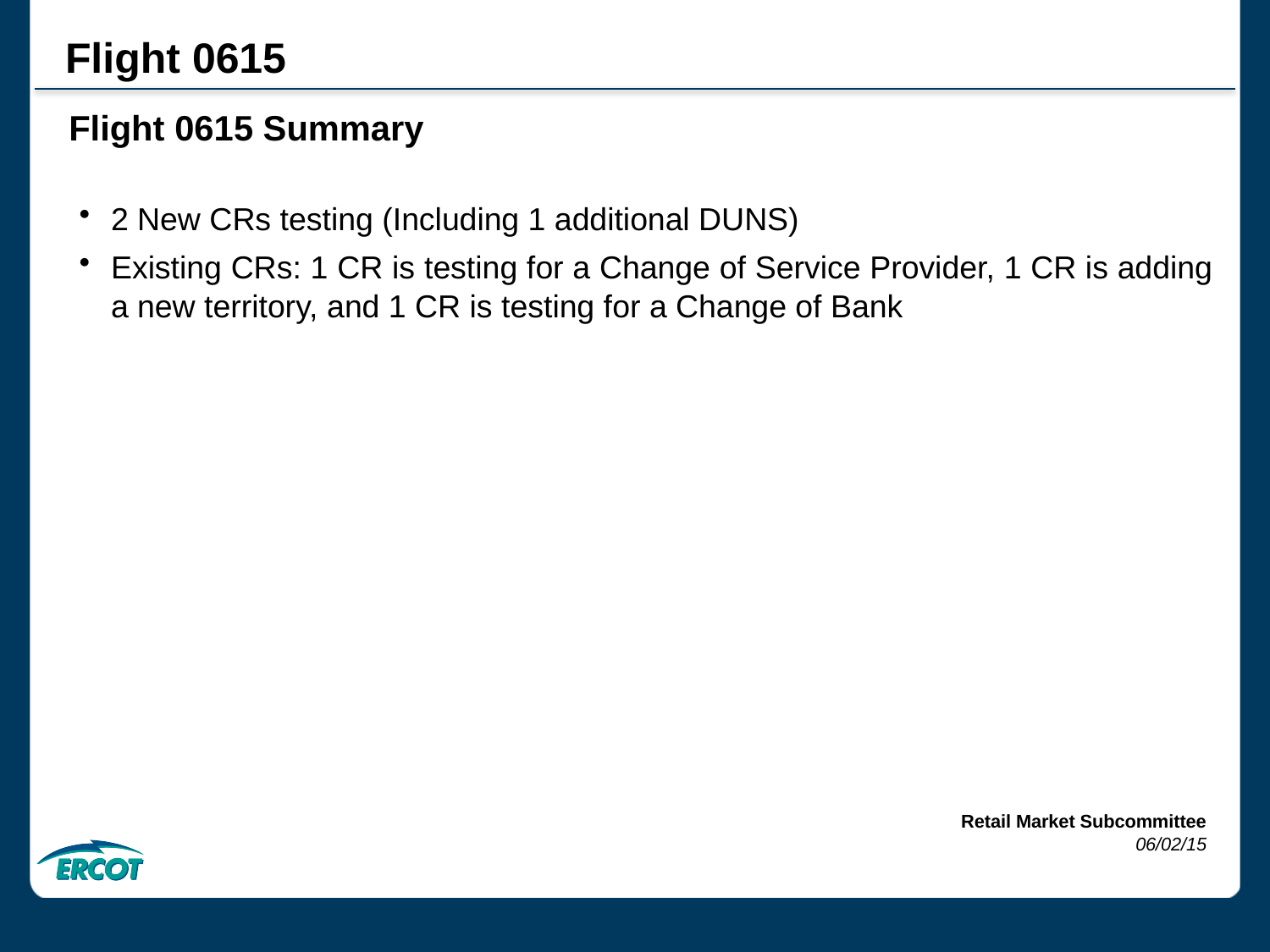

Flight 0615
Flight 0615 Summary

2 New CRs testing (Including 1 additional DUNS)
Existing CRs: 1 CR is testing for a Change of Service Provider, 1 CR is adding a new territory, and 1 CR is testing for a Change of Bank

Retail Market Subcommittee
06/02/15